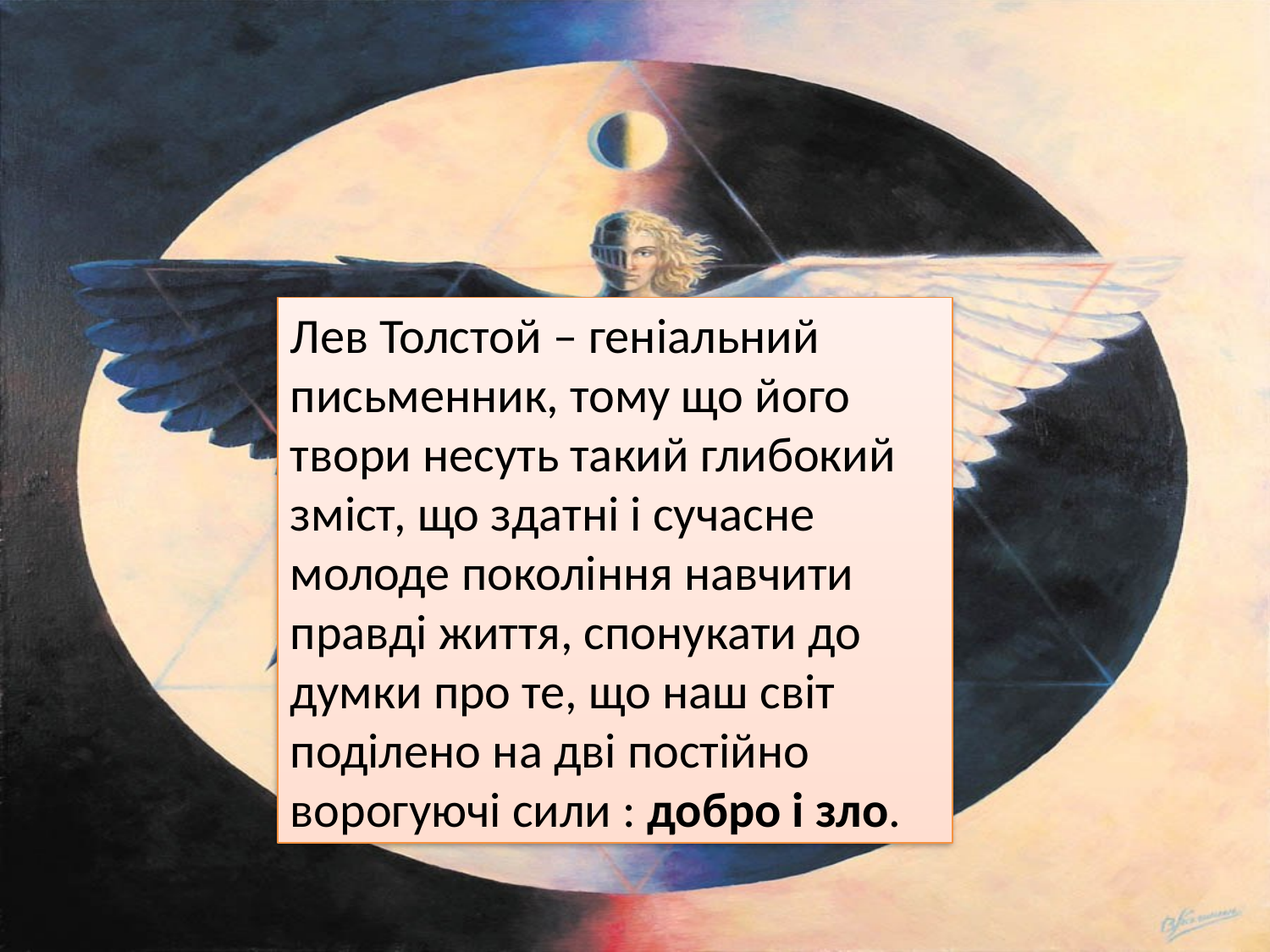

Лев Толстой – геніальний письменник, тому що його твори несуть такий глибокий зміст, що здатні і сучасне молоде покоління навчити правді життя, спонукати до думки про те, що наш світ поділено на дві постійно ворогуючі сили : добро і зло.